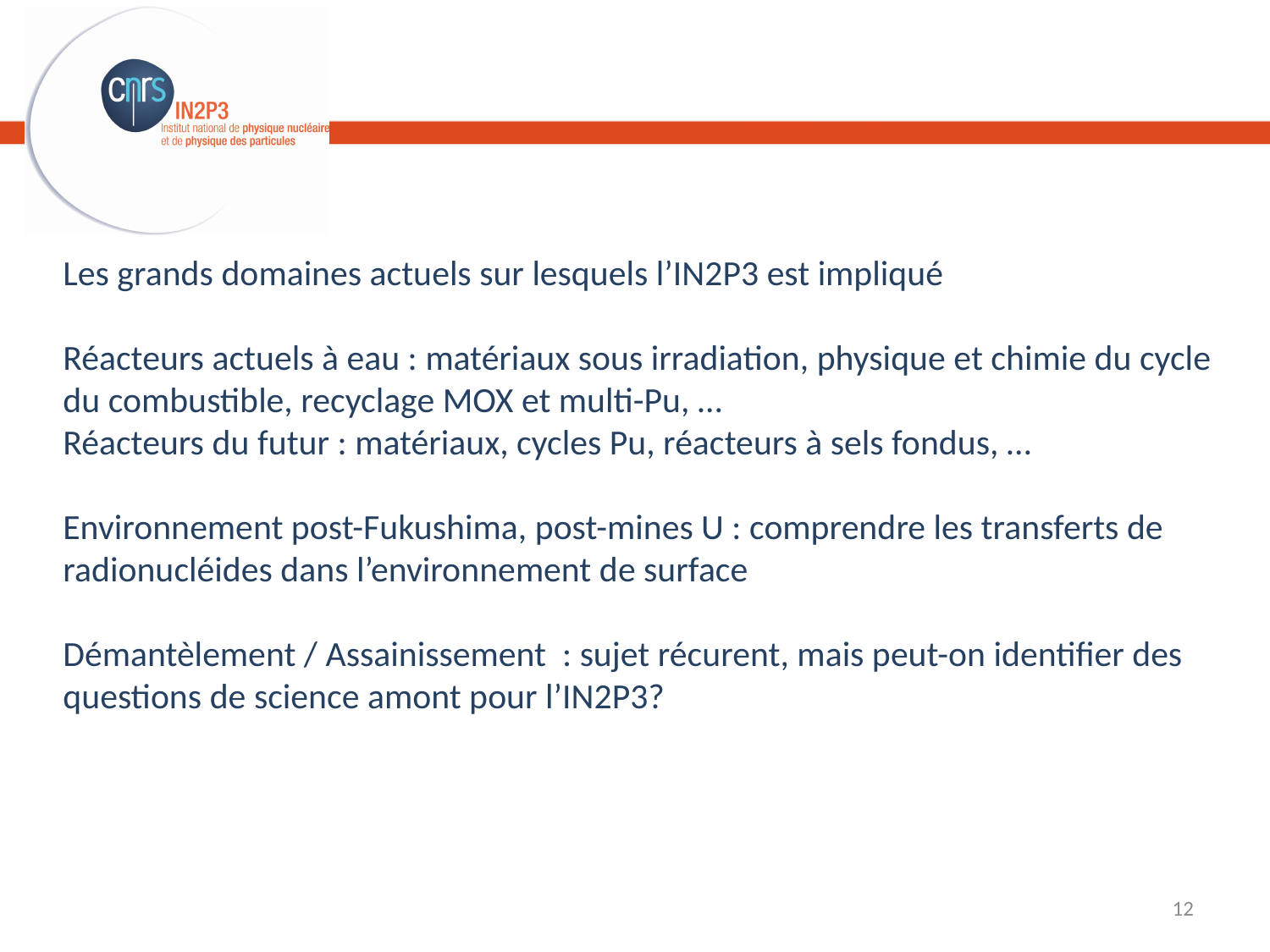

Les grands domaines actuels sur lesquels l’IN2P3 est impliqué

Réacteurs actuels à eau : matériaux sous irradiation, physique et chimie du cycle du combustible, recyclage MOX et multi-Pu, …
Réacteurs du futur : matériaux, cycles Pu, réacteurs à sels fondus, …

Environnement post-Fukushima, post-mines U : comprendre les transferts de radionucléides dans l’environnement de surface

Démantèlement / Assainissement  : sujet récurent, mais peut-on identifier des questions de science amont pour l’IN2P3?

12